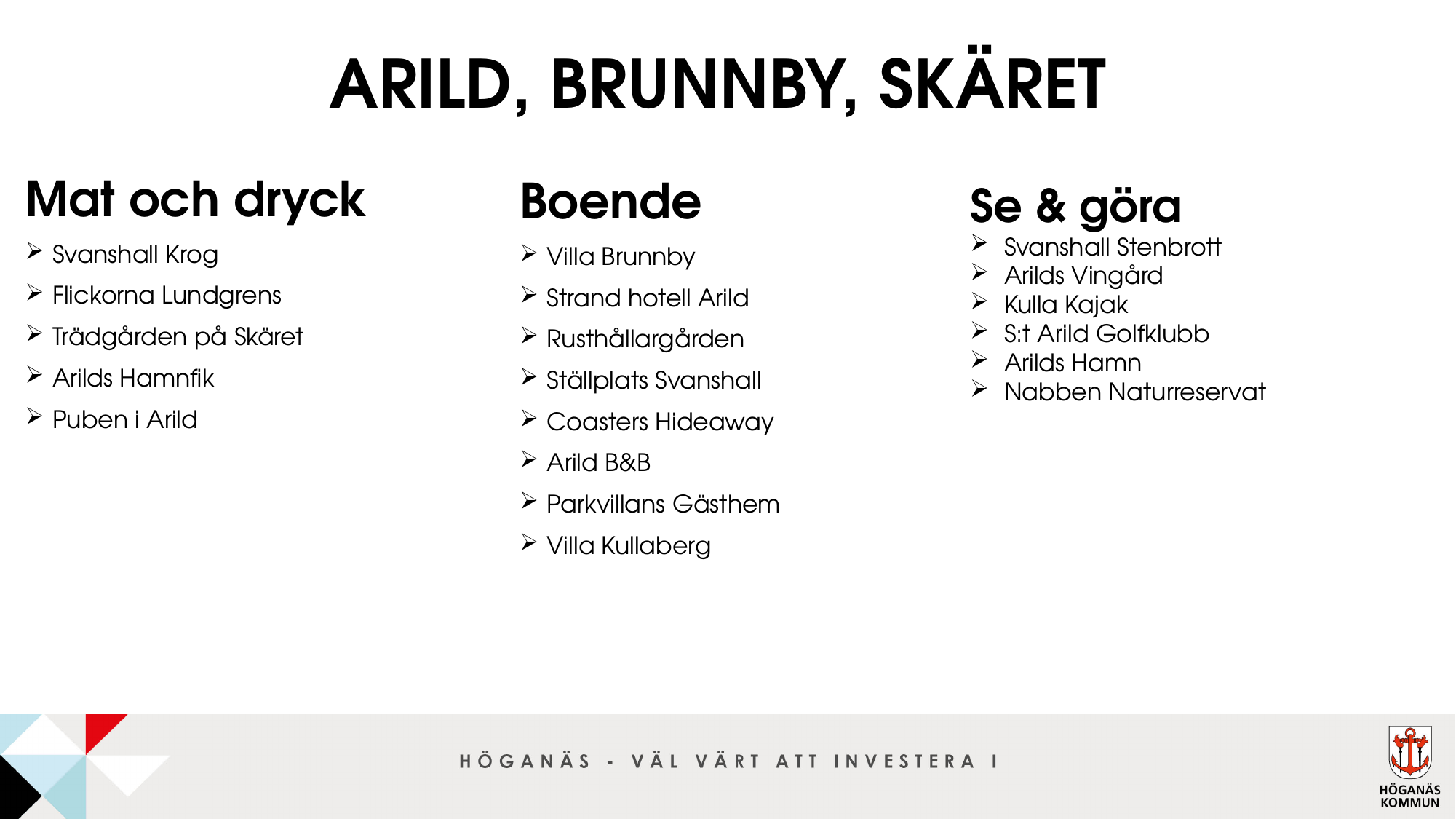

# Arild, Brunnby, Skäret
Mat och dryck
Svanshall Krog
Flickorna Lundgrens
Trädgården på Skäret
Arilds Hamnfik
Puben i Arild

Boende
Villa Brunnby
Strand hotell Arild
Rusthållargården
Ställplats Svanshall
Coasters Hideaway
Arild B&B
Parkvillans Gästhem
Villa Kullaberg
Se & göra
Svanshall Stenbrott
Arilds Vingård
Kulla Kajak
S:t Arild Golfklubb
Arilds Hamn
Nabben Naturreservat